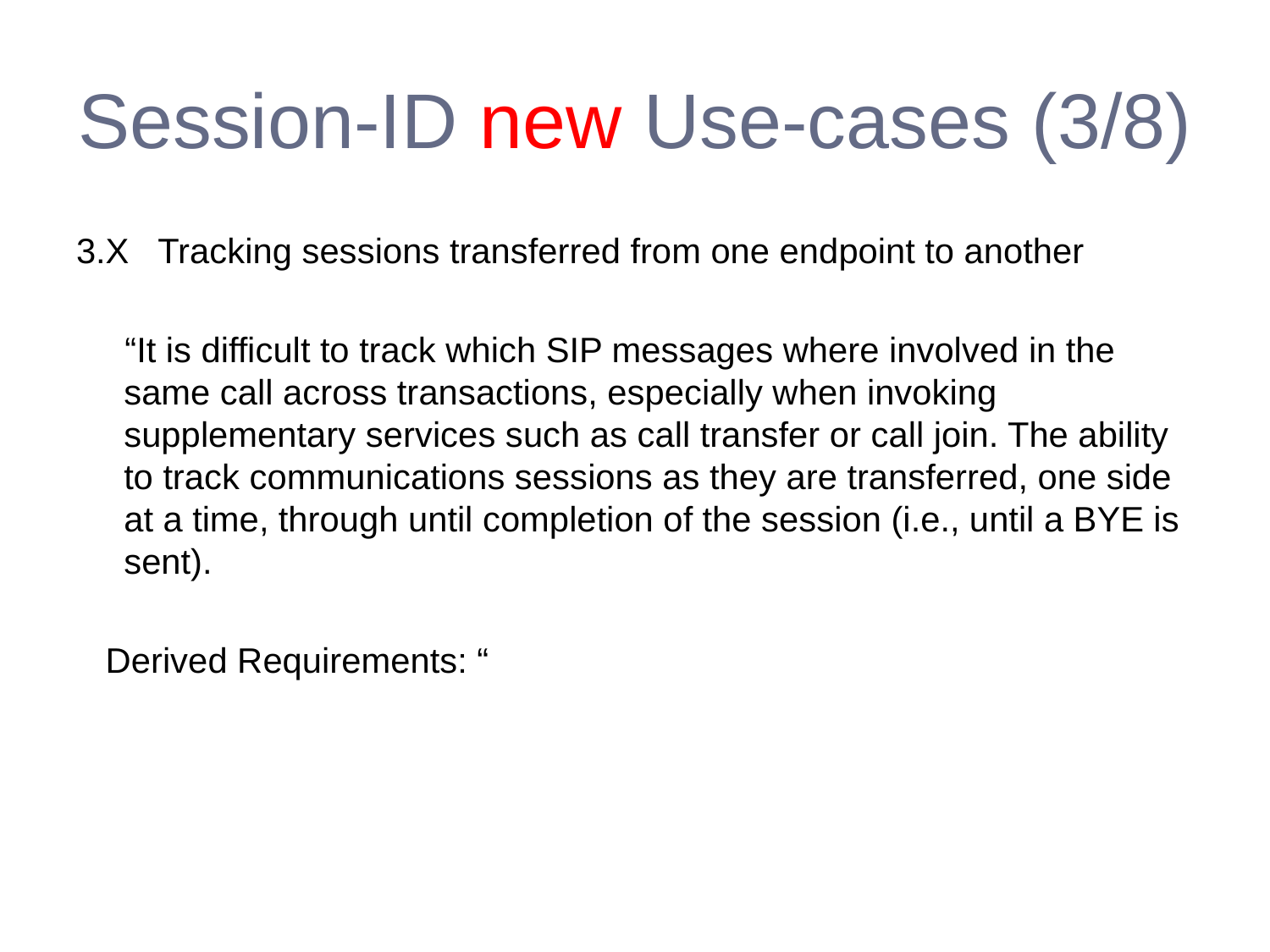

# Session-ID new Use-cases (3/8)
3.X   Tracking sessions transferred from one endpoint to another

     “It is difficult to track which SIP messages where involved in the same call across transactions, especially when invoking supplementary services such as call transfer or call join. The ability to track communications sessions as they are transferred, one side at a time, through until completion of the session (i.e., until a BYE is sent).

   Derived Requirements: “